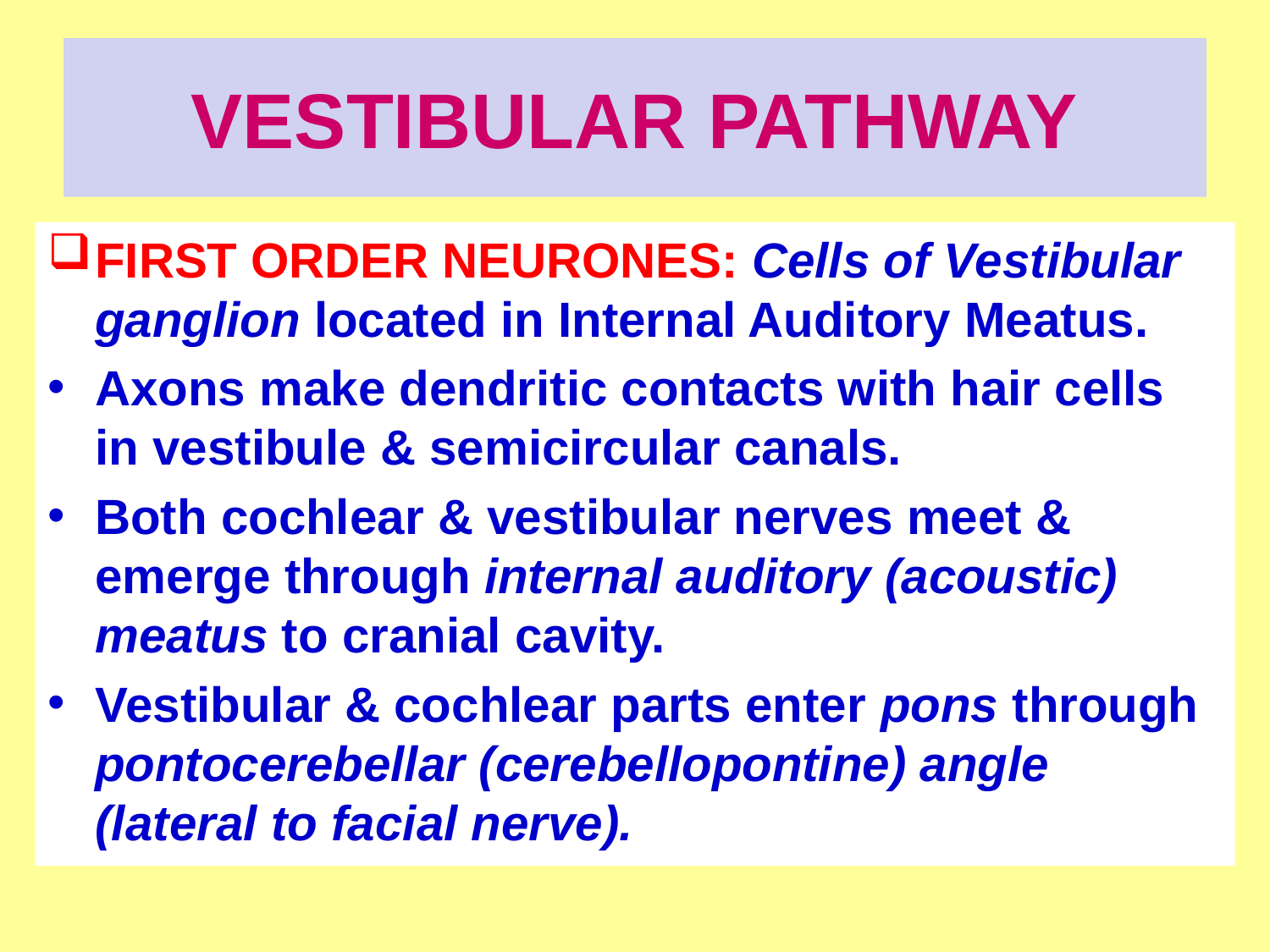

# VESTIBULAR PATHWAY
FIRST ORDER NEURONES: Cells of Vestibular ganglion located in Internal Auditory Meatus.
Axons make dendritic contacts with hair cells in vestibule & semicircular canals.
Both cochlear & vestibular nerves meet & emerge through internal auditory (acoustic) meatus to cranial cavity.
Vestibular & cochlear parts enter pons through pontocerebellar (cerebellopontine) angle (lateral to facial nerve).